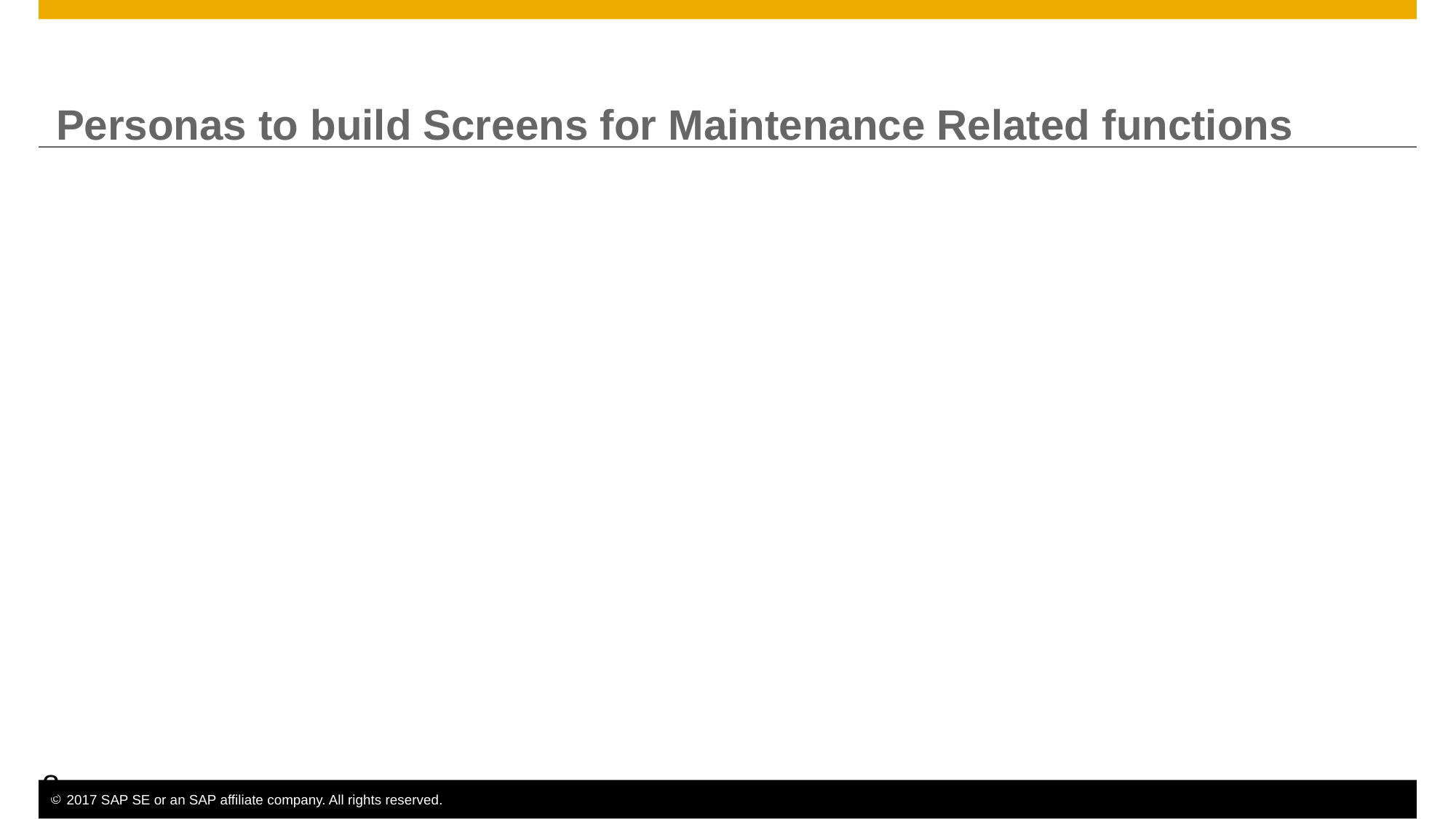

# Personas to build Screens for Maintenance Related functions
8